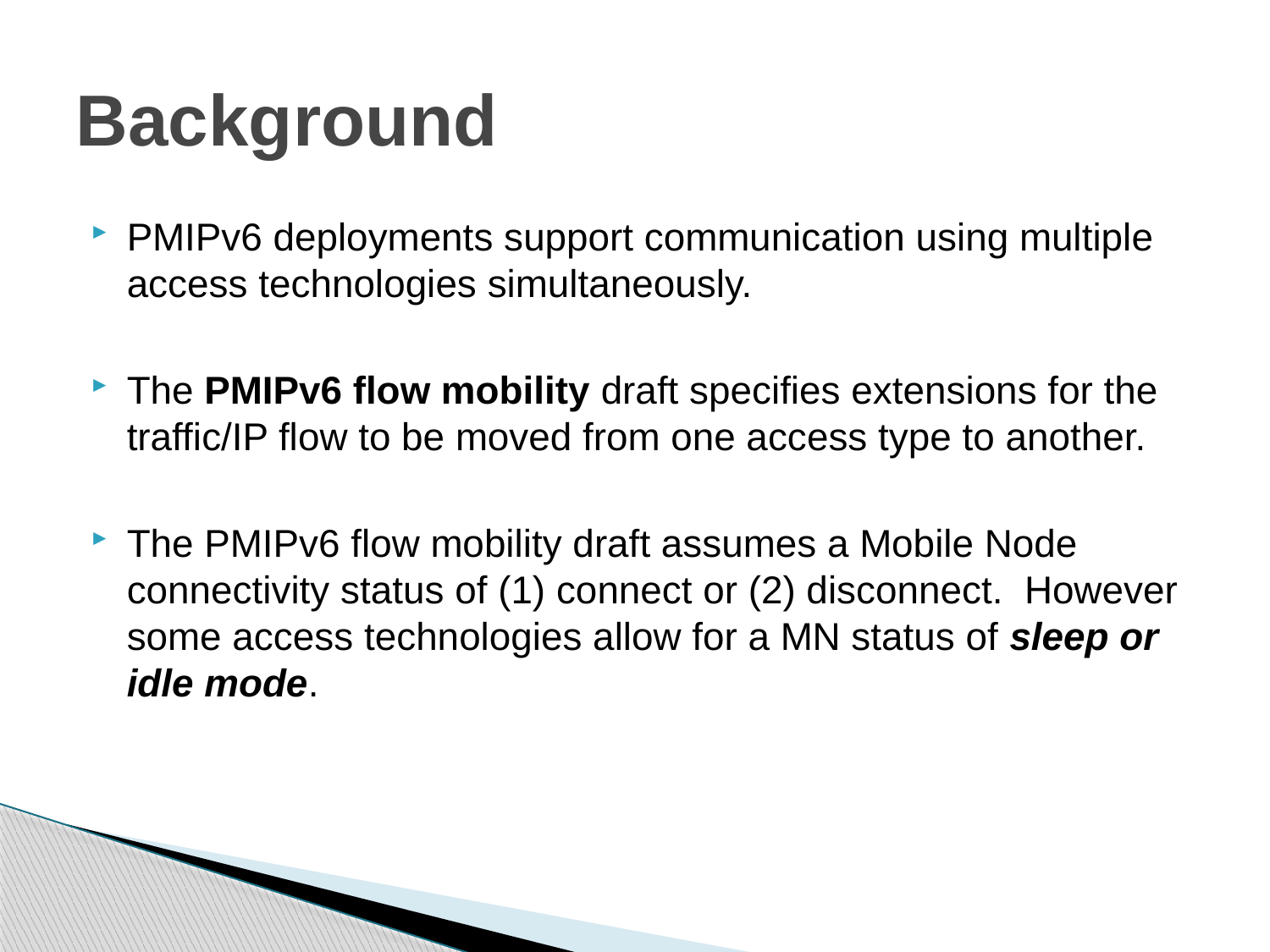

# Background
PMIPv6 deployments support communication using multiple access technologies simultaneously.

The PMIPv6 flow mobility draft specifies extensions for the traffic/IP flow to be moved from one access type to another.

The PMIPv6 flow mobility draft assumes a Mobile Node connectivity status of (1) connect or (2) disconnect.  However some access technologies allow for a MN status of sleep or idle mode.